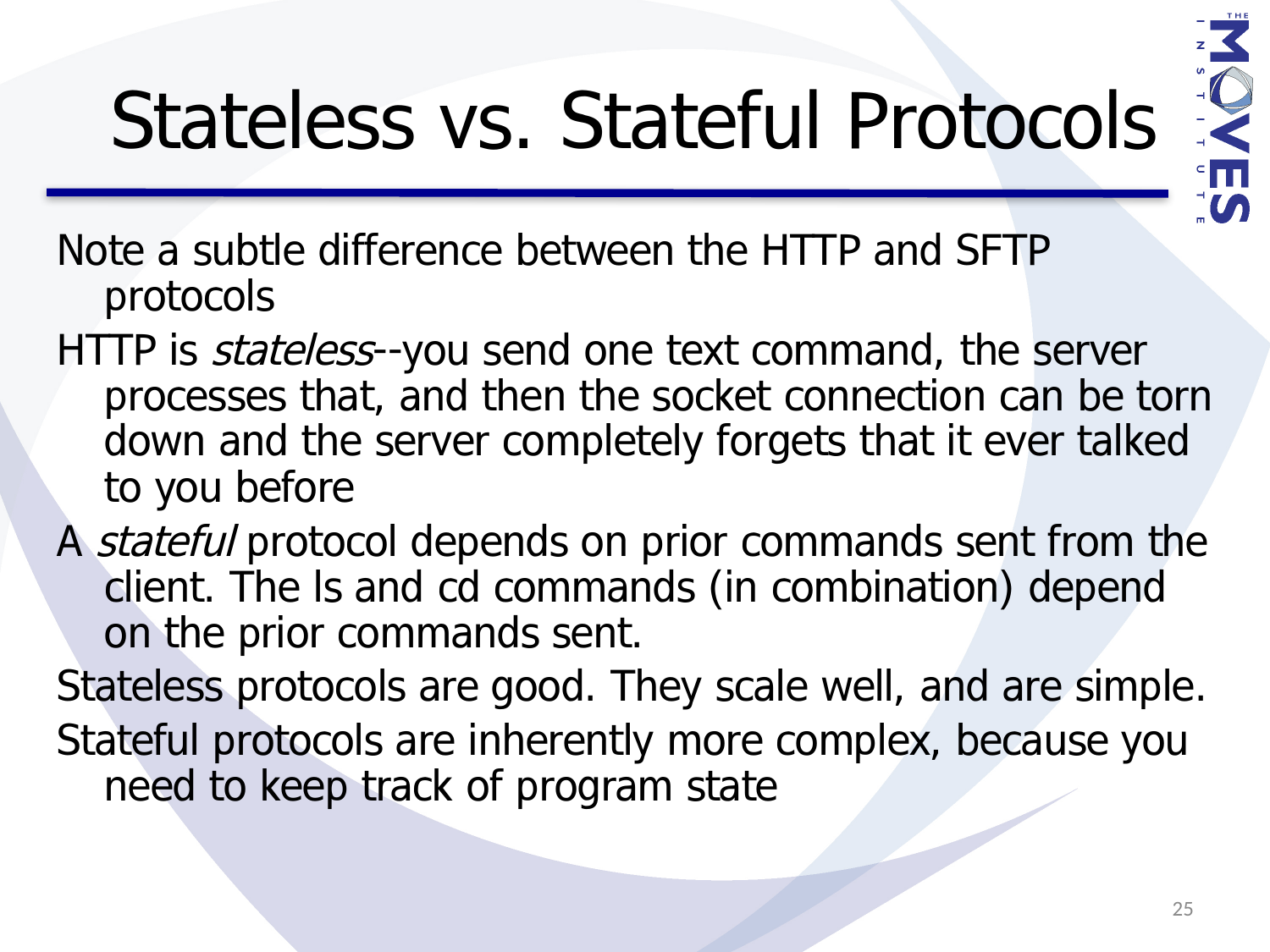

# Stateless vs. Stateful Protocols
Note a subtle difference between the HTTP and SFTP protocols
HTTP is stateless--you send one text command, the server processes that, and then the socket connection can be torn down and the server completely forgets that it ever talked to you before
A stateful protocol depends on prior commands sent from the client. The ls and cd commands (in combination) depend on the prior commands sent.
Stateless protocols are good. They scale well, and are simple.
Stateful protocols are inherently more complex, because you need to keep track of program state
25